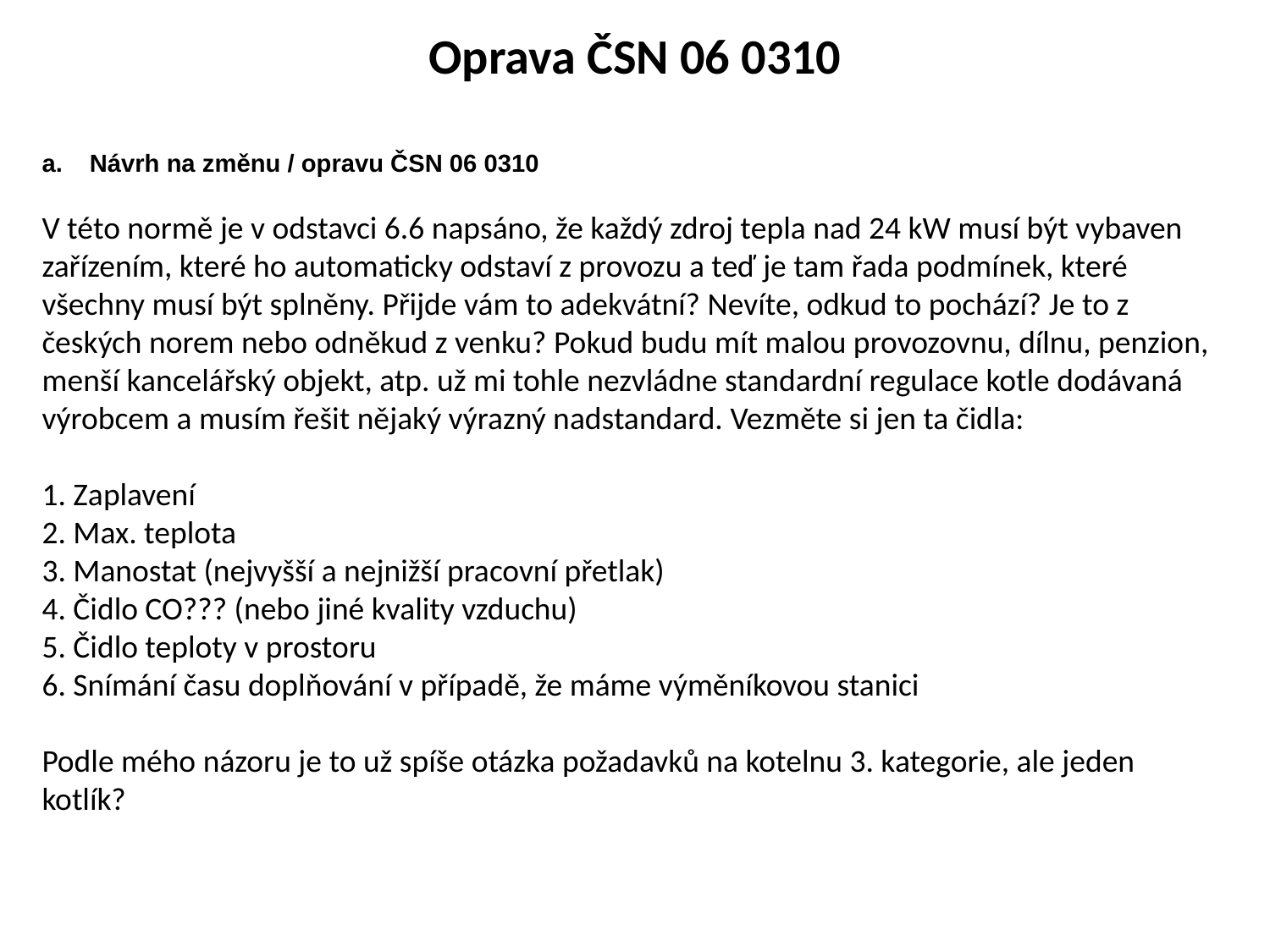

Oprava ČSN 06 0310

Návrh na změnu / opravu ČSN 06 0310

V této normě je v odstavci 6.6 napsáno, že každý zdroj tepla nad 24 kW musí být vybaven zařízením, které ho automaticky odstaví z provozu a teď je tam řada podmínek, které všechny musí být splněny. Přijde vám to adekvátní? Nevíte, odkud to pochází? Je to z českých norem nebo odněkud z venku? Pokud budu mít malou provozovnu, dílnu, penzion, menší kancelářský objekt, atp. už mi tohle nezvládne standardní regulace kotle dodávaná výrobcem a musím řešit nějaký výrazný nadstandard. Vezměte si jen ta čidla:

1. Zaplavení
2. Max. teplota
3. Manostat (nejvyšší a nejnižší pracovní přetlak)
4. Čidlo CO??? (nebo jiné kvality vzduchu)
5. Čidlo teploty v prostoru
6. Snímání času doplňování v případě, že máme výměníkovou stanici

Podle mého názoru je to už spíše otázka požadavků na kotelnu 3. kategorie, ale jeden kotlík?